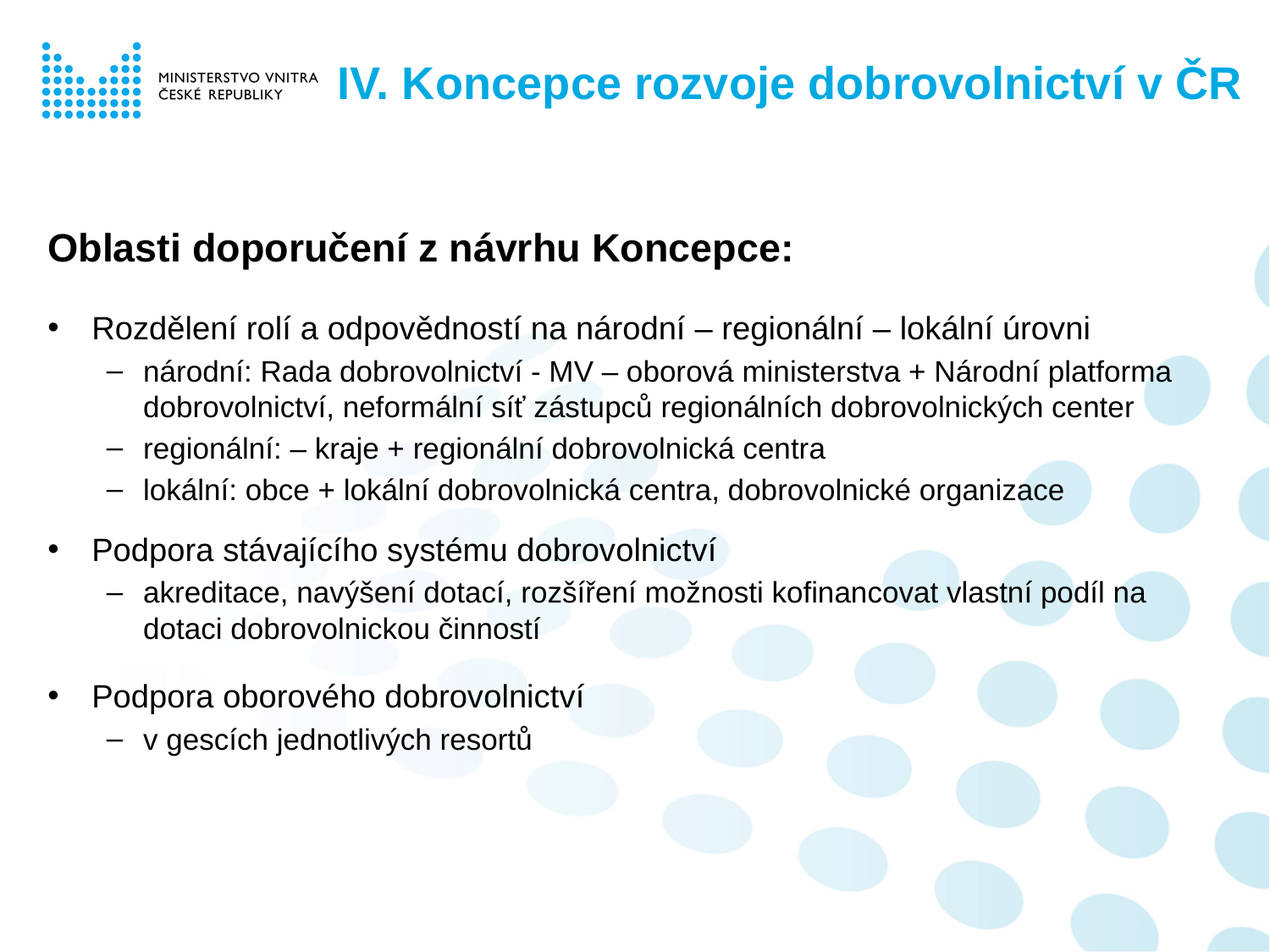

# IV. Koncepce rozvoje dobrovolnictví v ČR
Oblasti doporučení z návrhu Koncepce:

Rozdělení rolí a odpovědností na národní – regionální – lokální úrovni
národní: Rada dobrovolnictví - MV – oborová ministerstva + Národní platforma dobrovolnictví, neformální síť zástupců regionálních dobrovolnických center
regionální: – kraje + regionální dobrovolnická centra
lokální: obce + lokální dobrovolnická centra, dobrovolnické organizace

Podpora stávajícího systému dobrovolnictví
akreditace, navýšení dotací, rozšíření možnosti kofinancovat vlastní podíl na dotaci dobrovolnickou činností

Podpora oborového dobrovolnictví
v gescích jednotlivých resortů